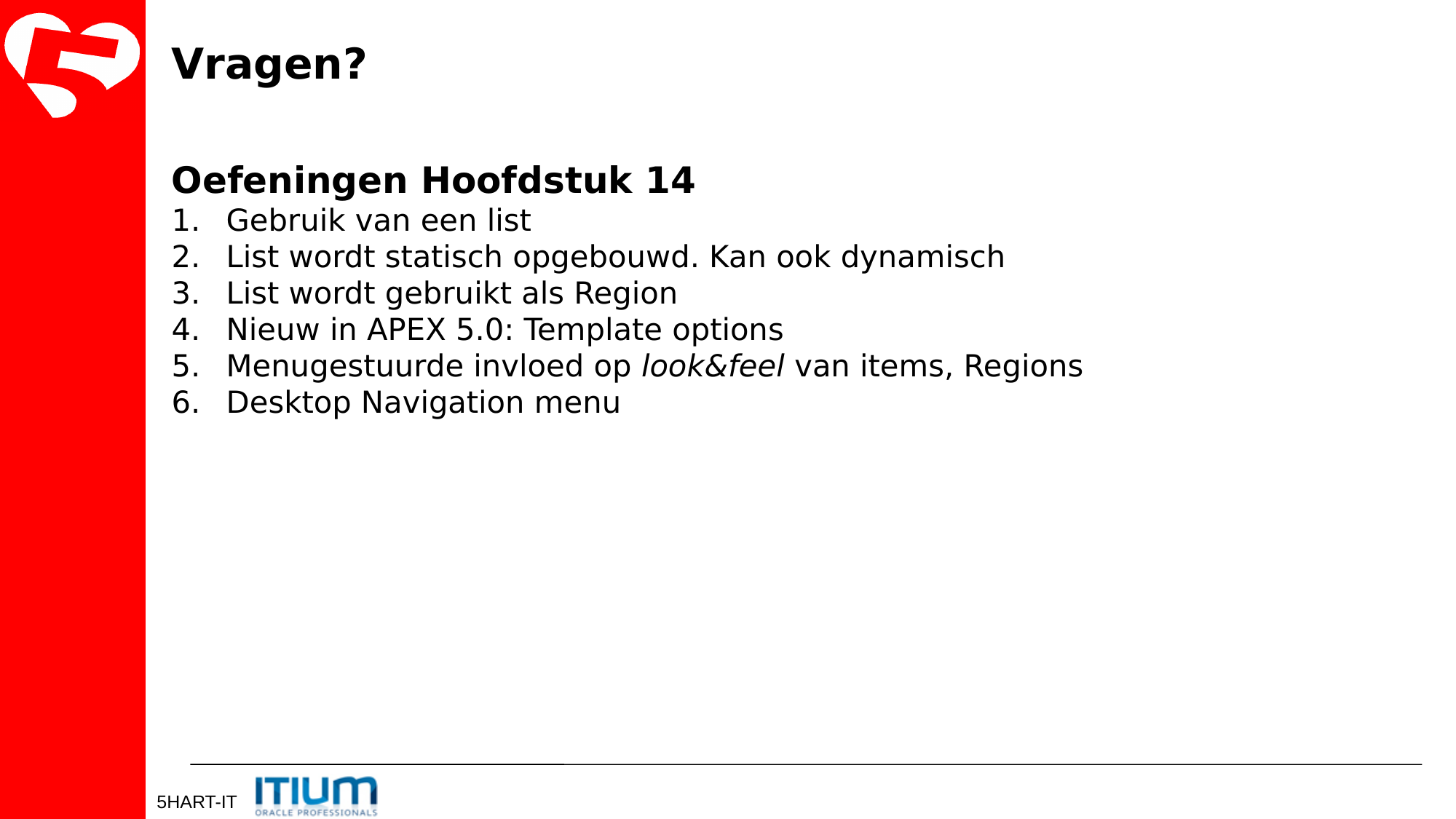

# Vragen?
Oefeningen Hoofdstuk 14
Gebruik van een list
List wordt statisch opgebouwd. Kan ook dynamisch
List wordt gebruikt als Region
Nieuw in APEX 5.0: Template options
Menugestuurde invloed op look&feel van items, Regions
Desktop Navigation menu